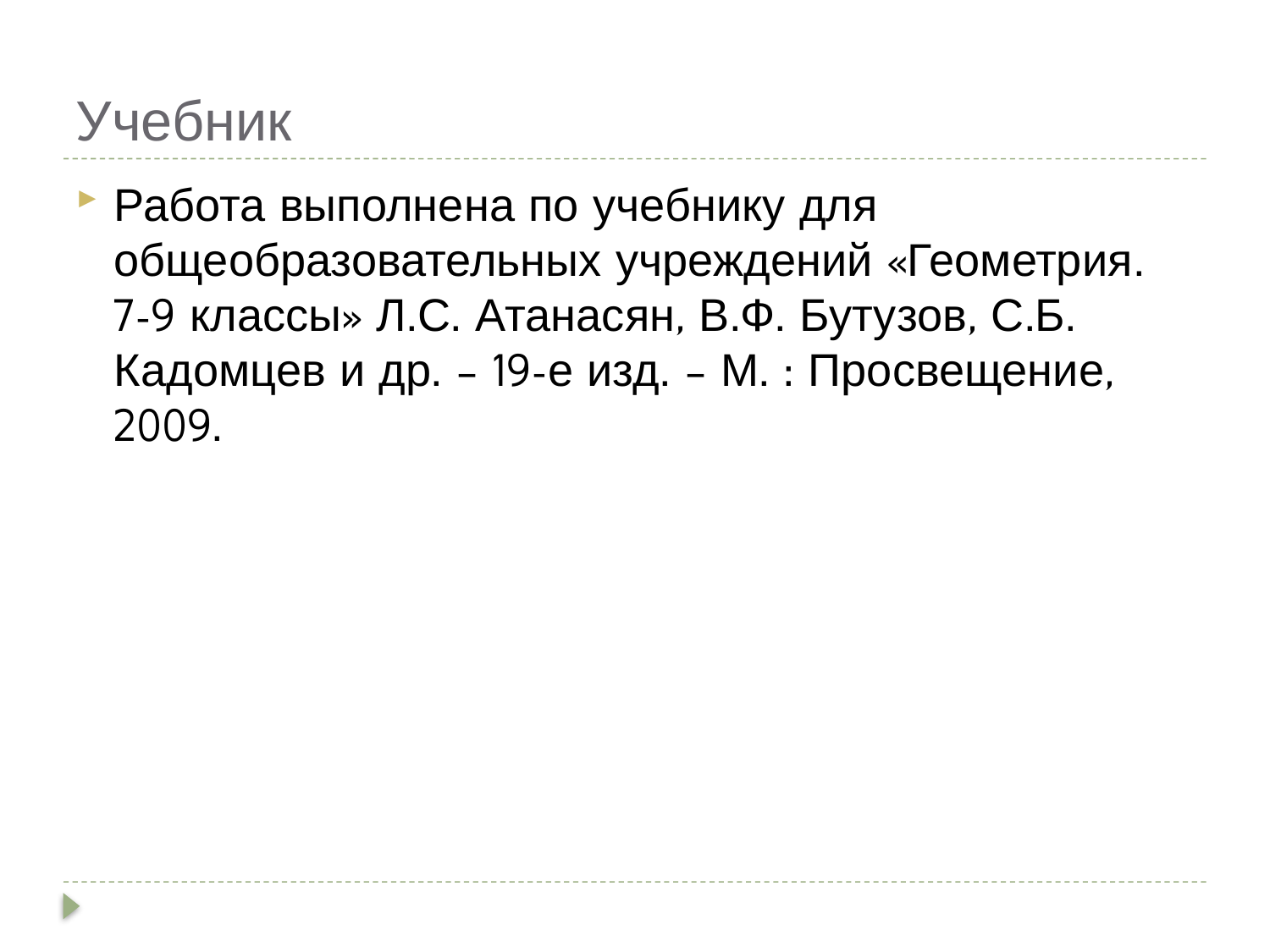

# Учебник
Работа выполнена по учебнику для общеобразовательных учреждений «Геометрия. 7-9 классы» Л.С. Атанасян, В.Ф. Бутузов, С.Б. Кадомцев и др. – 19-е изд. – М. : Просвещение, 2009.